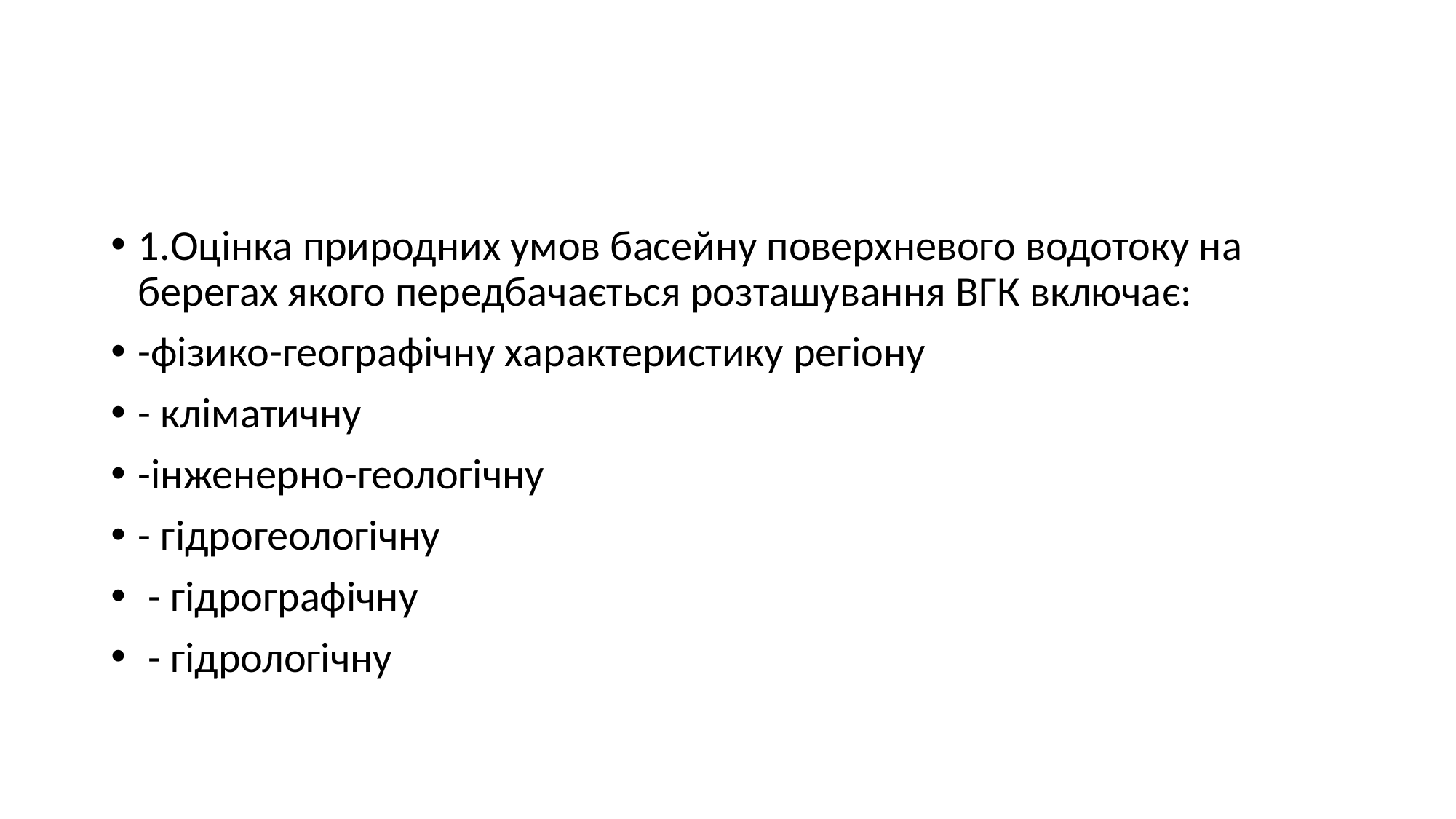

#
1.Оцінка природних умов басейну поверхневого водотоку на берегах якого передбачається розташування ВГК включає:
-фізико-географічну характеристику регіону
- кліматичну
-інженерно-геологічну
- гідрогеологічну
 - гідрографічну
 - гідрологічну